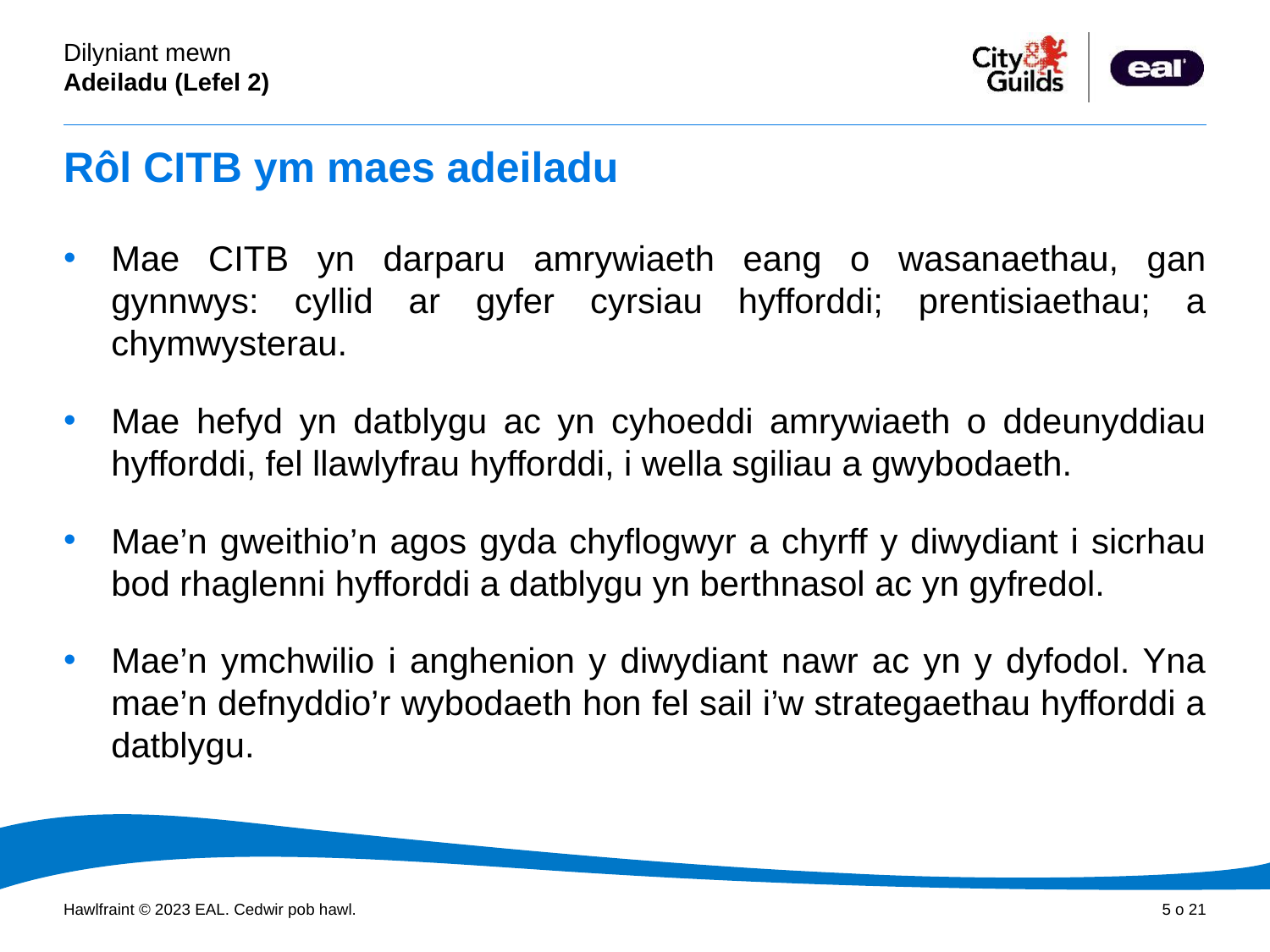

# Rôl CITB ym maes adeiladu
Mae CITB yn darparu amrywiaeth eang o wasanaethau, gan gynnwys: cyllid ar gyfer cyrsiau hyfforddi; prentisiaethau; a chymwysterau.
Mae hefyd yn datblygu ac yn cyhoeddi amrywiaeth o ddeunyddiau hyfforddi, fel llawlyfrau hyfforddi, i wella sgiliau a gwybodaeth.
Mae’n gweithio’n agos gyda chyflogwyr a chyrff y diwydiant i sicrhau bod rhaglenni hyfforddi a datblygu yn berthnasol ac yn gyfredol.
Mae’n ymchwilio i anghenion y diwydiant nawr ac yn y dyfodol. Yna mae’n defnyddio’r wybodaeth hon fel sail i’w strategaethau hyfforddi a datblygu.